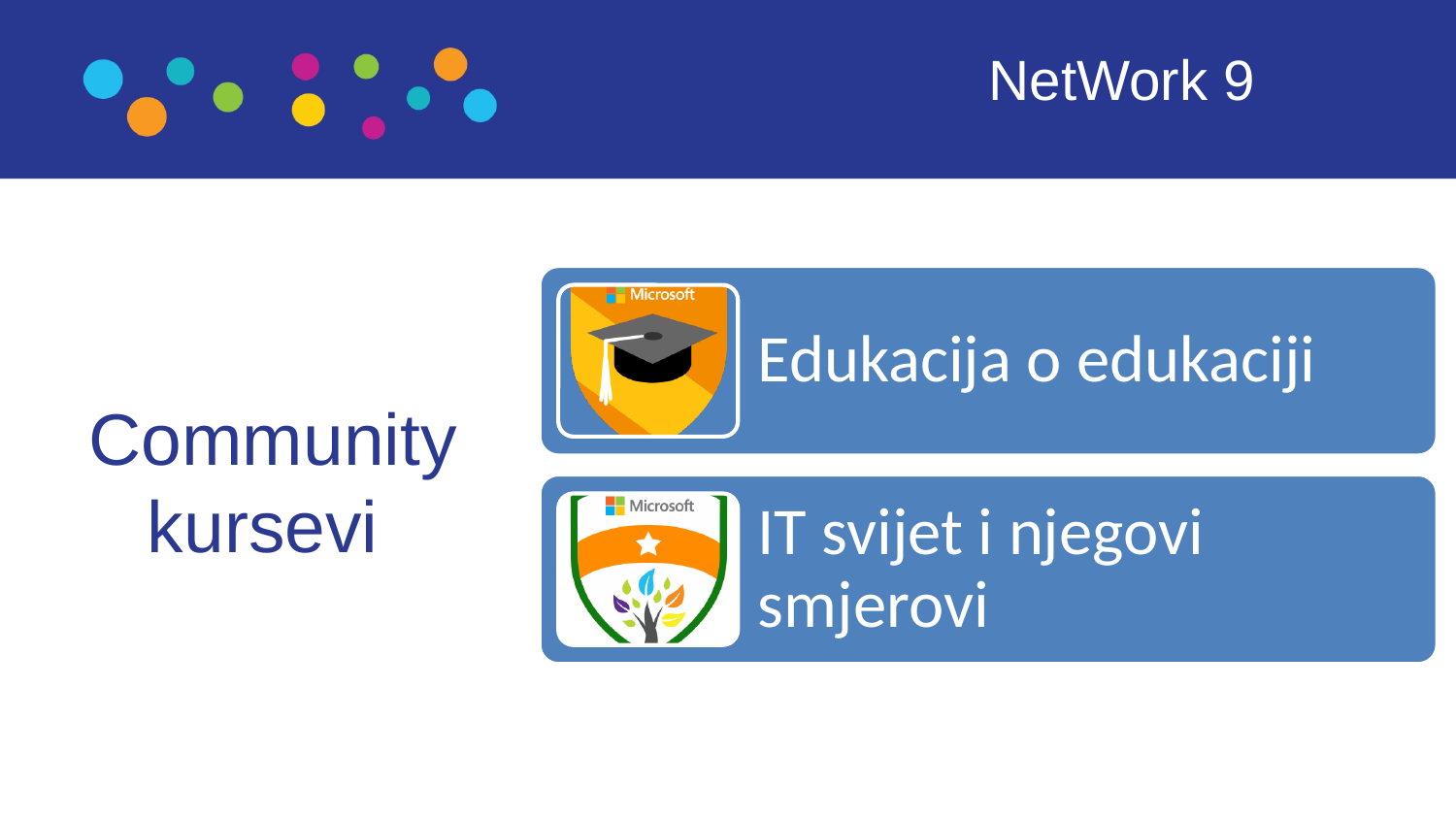

NetWork 9

Edukacija o edukaciji

Community kursevi

IT svijet i njegovi smjerovi